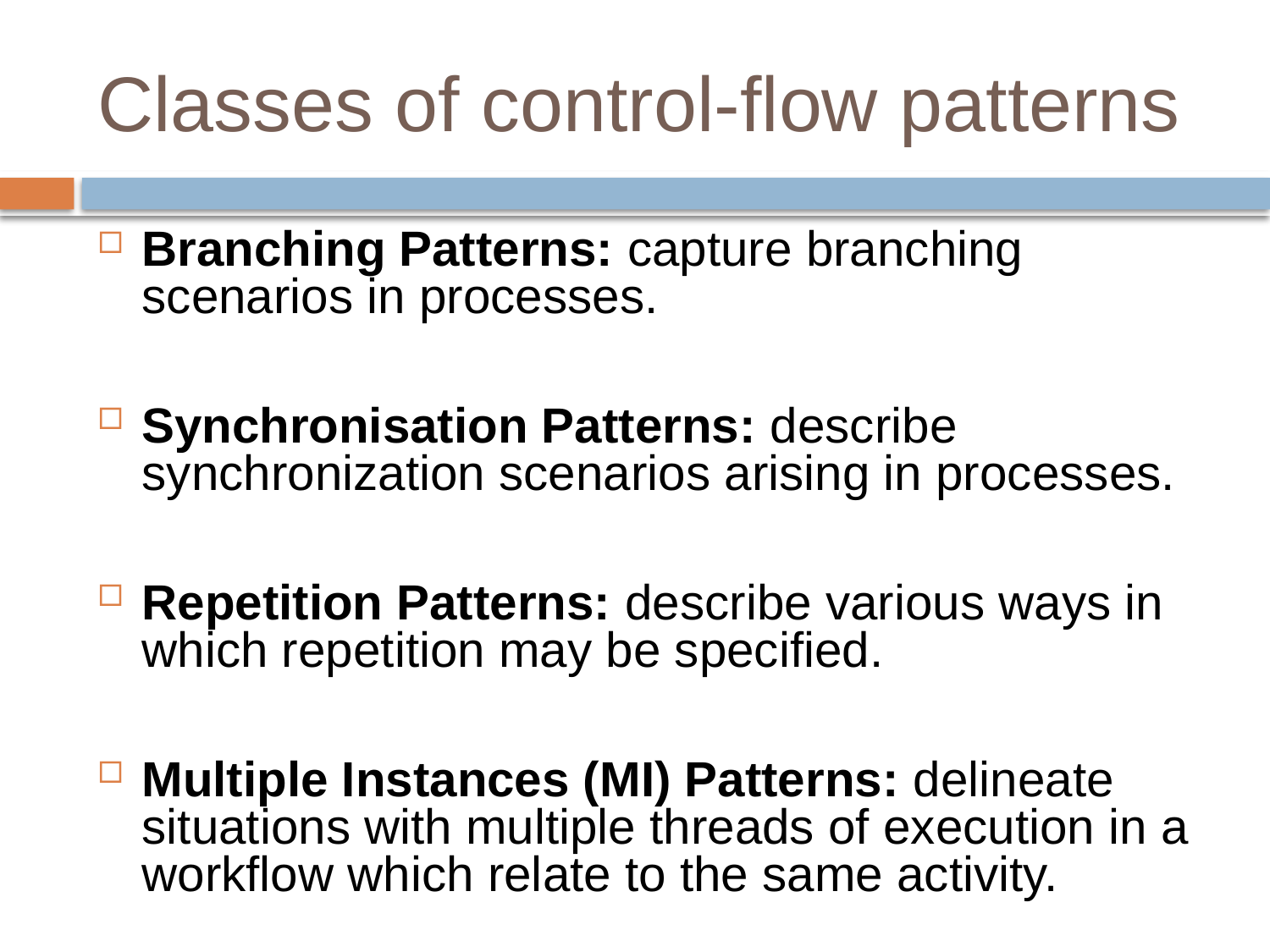

# Classes of control-flow patterns
Branching Patterns: capture branching scenarios in processes.

Synchronisation Patterns: describe synchronization scenarios arising in processes.

Repetition Patterns: describe various ways in which repetition may be specified.

Multiple Instances (MI) Patterns: delineate situations with multiple threads of execution in a workflow which relate to the same activity.